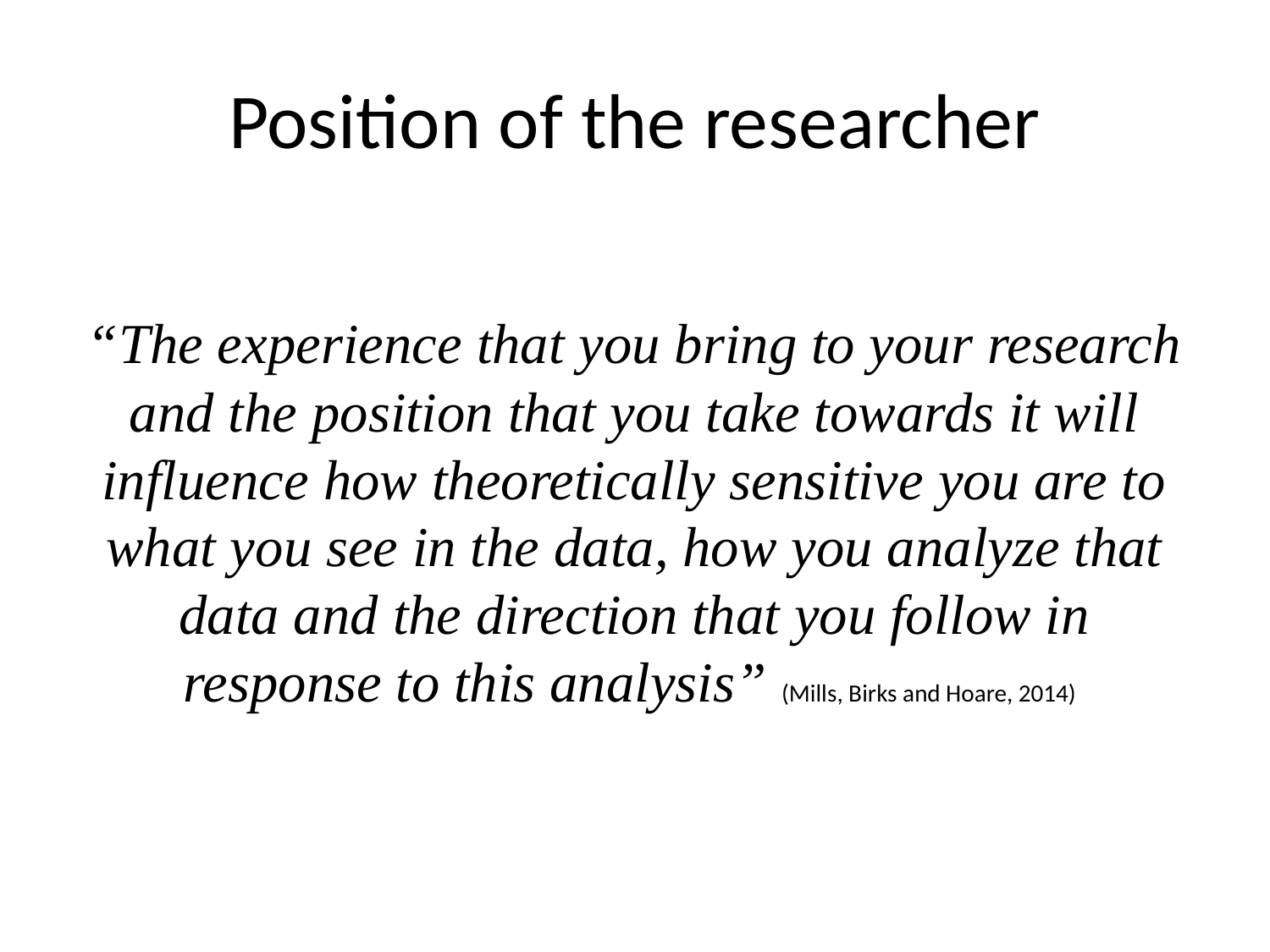

# Position of the researcher

“The experience that you bring to your research and the position that you take towards it will influence how theoretically sensitive you are to what you see in the data, how you analyze that data and the direction that you follow in response to this analysis” (Mills, Birks and Hoare, 2014)